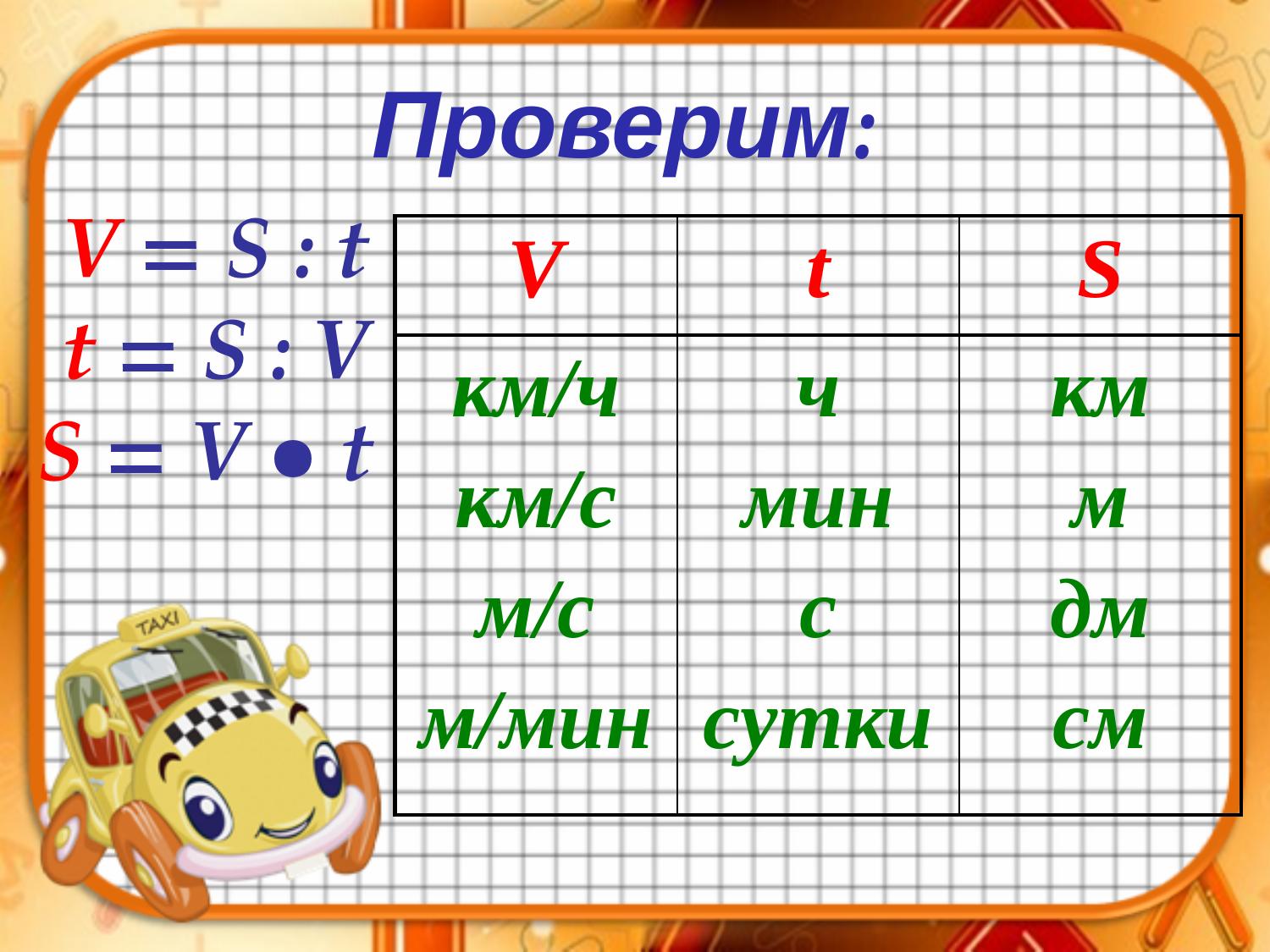

Проверим:
V = S : t
t = S : V
S = V ∙ t
| V | t | S |
| --- | --- | --- |
| км/ч км/с м/с м/мин | ч мин с сутки | км м дм см |